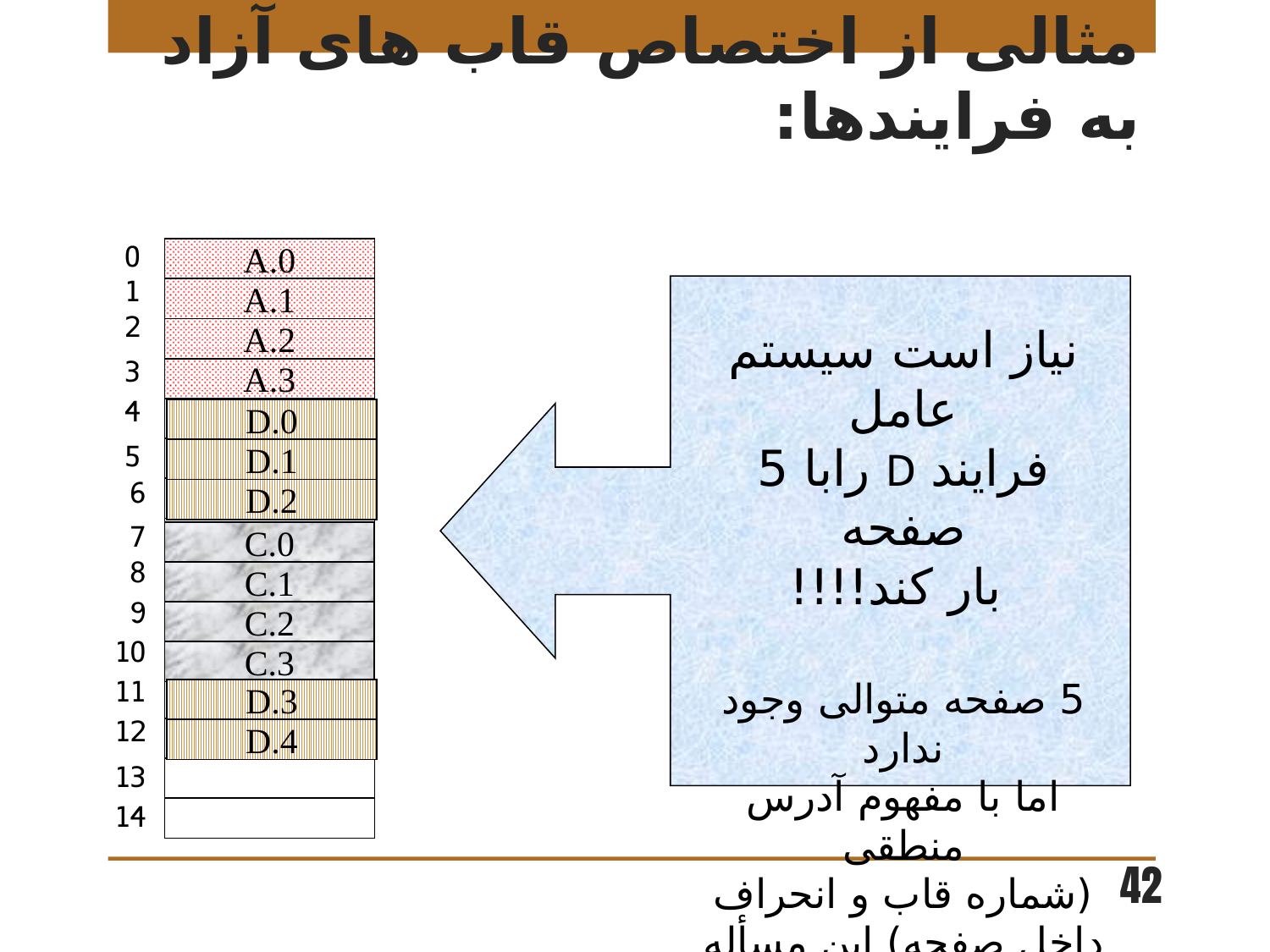

# مثالی از اختصاص قاب های آزاد به فرایندها:
0

A.0
1

A.1
2
نیاز است سیستم عامل
فرایند D رابا 5 صفحه
 بار کند!!!!

5 صفحه متوالی وجود ندارد
اما با مفهوم آدرس منطقی
(شماره قاب و انحراف داخل صفحه) این مسأله حل می شود.

A.2
3

A.3
4

D.0
5

D.1
6

D.2
7

C.0
8

C.1
9

C.2
10

C.3
11

D.3
12

D.4
13

14

42